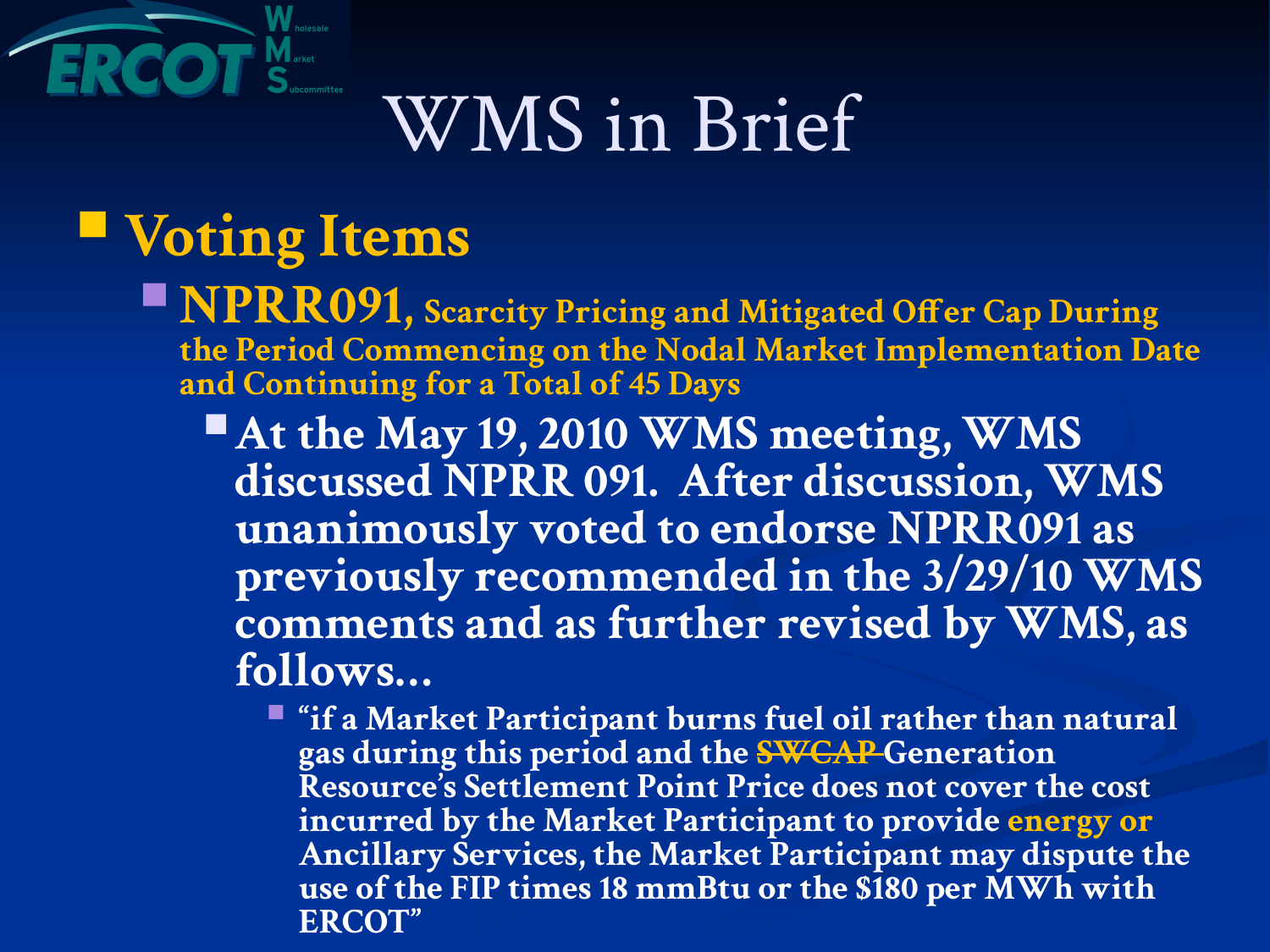

# WMS in Brief
Voting Items
NPRR091, Scarcity Pricing and Mitigated Offer Cap During the Period Commencing on the Nodal Market Implementation Date and Continuing for a Total of 45 Days
At the May 19, 2010 WMS meeting, WMS discussed NPRR 091.  After discussion, WMS unanimously voted to endorse NPRR091 as previously recommended in the 3/29/10 WMS comments and as further revised by WMS, as follows…
“if a Market Participant burns fuel oil rather than natural gas during this period and the SWCAP Generation Resource’s Settlement Point Price does not cover the cost incurred by the Market Participant to provide energy or Ancillary Services, the Market Participant may dispute the use of the FIP times 18 mmBtu or the $180 per MWh with ERCOT”